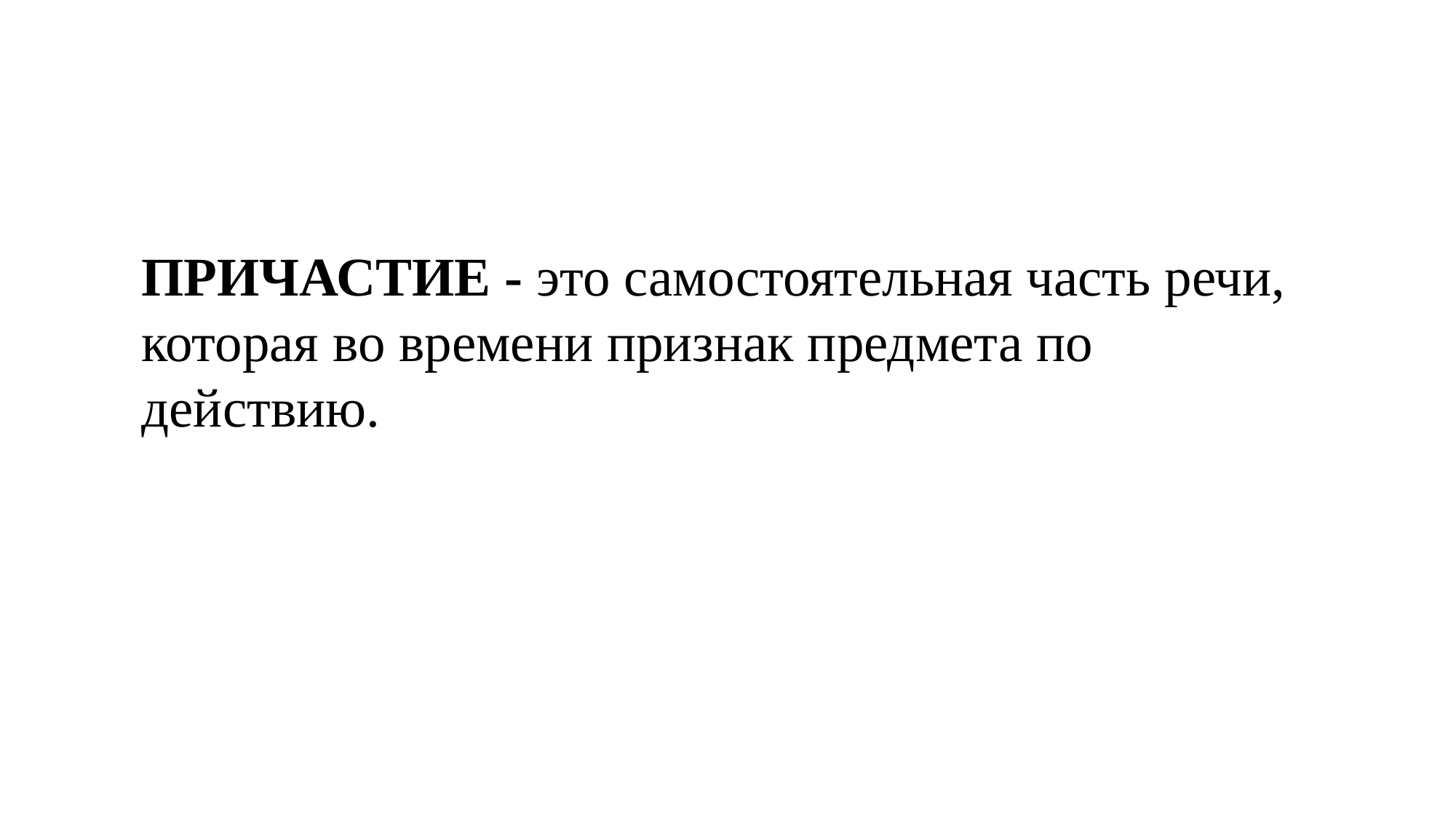

ПРИЧАСТИЕ - это самостоятельная часть речи, которая во времени признак предмета по действию.